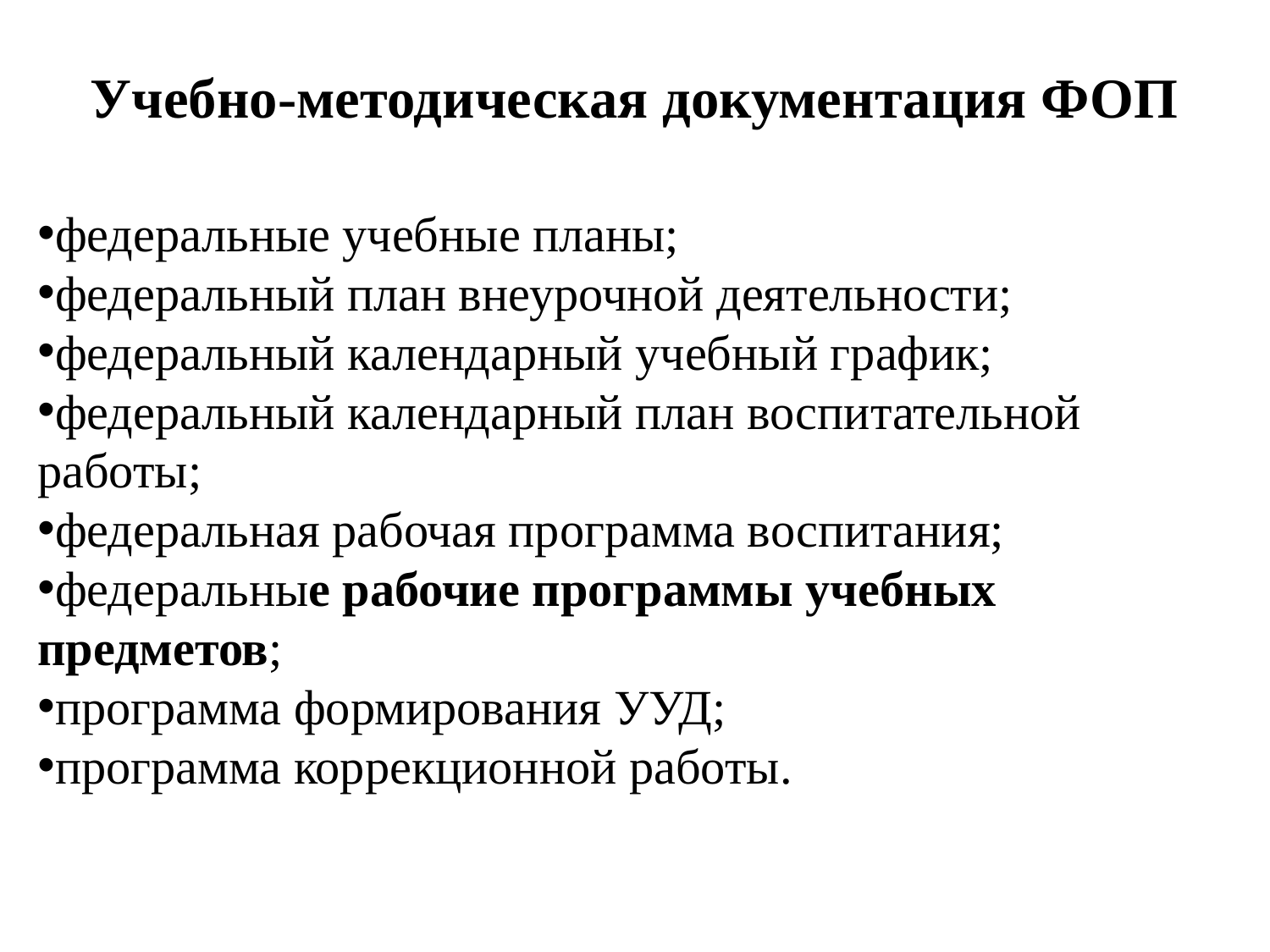

# Учебно-методическая документация ФОП
федеральные учебные планы;
федеральный план внеурочной деятельности;
федеральный календарный учебный график;
федеральный календарный план воспитательной работы;
федеральная рабочая программа воспитания;
федеральные рабочие программы учебных предметов;
программа формирования УУД;
программа коррекционной работы.